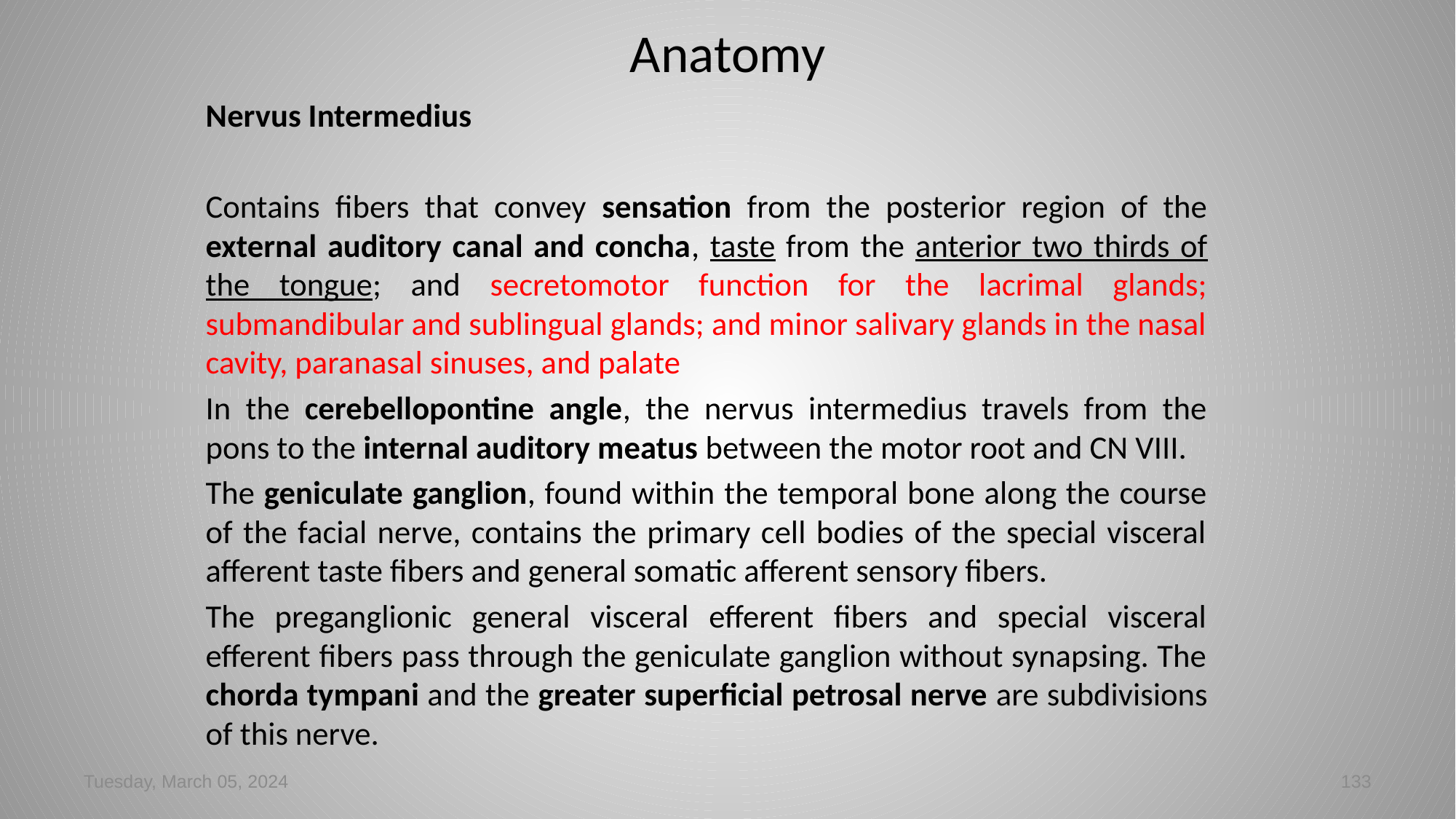

# Anatomy
Nervus Intermedius

Contains fibers that convey sensation from the posterior region of the external auditory canal and concha, taste from the anterior two thirds of the tongue; and secretomotor function for the lacrimal glands; submandibular and sublingual glands; and minor salivary glands in the nasal cavity, paranasal sinuses, and palate
In the cerebellopontine angle, the nervus intermedius travels from the pons to the internal auditory meatus between the motor root and CN VIII.
The geniculate ganglion, found within the temporal bone along the course of the facial nerve, contains the primary cell bodies of the special visceral afferent taste fibers and general somatic afferent sensory fibers.
The preganglionic general visceral efferent fibers and special visceral efferent fibers pass through the geniculate ganglion without synapsing. The chorda tympani and the greater superficial petrosal nerve are subdivisions of this nerve.
Tuesday, March 05, 2024
133